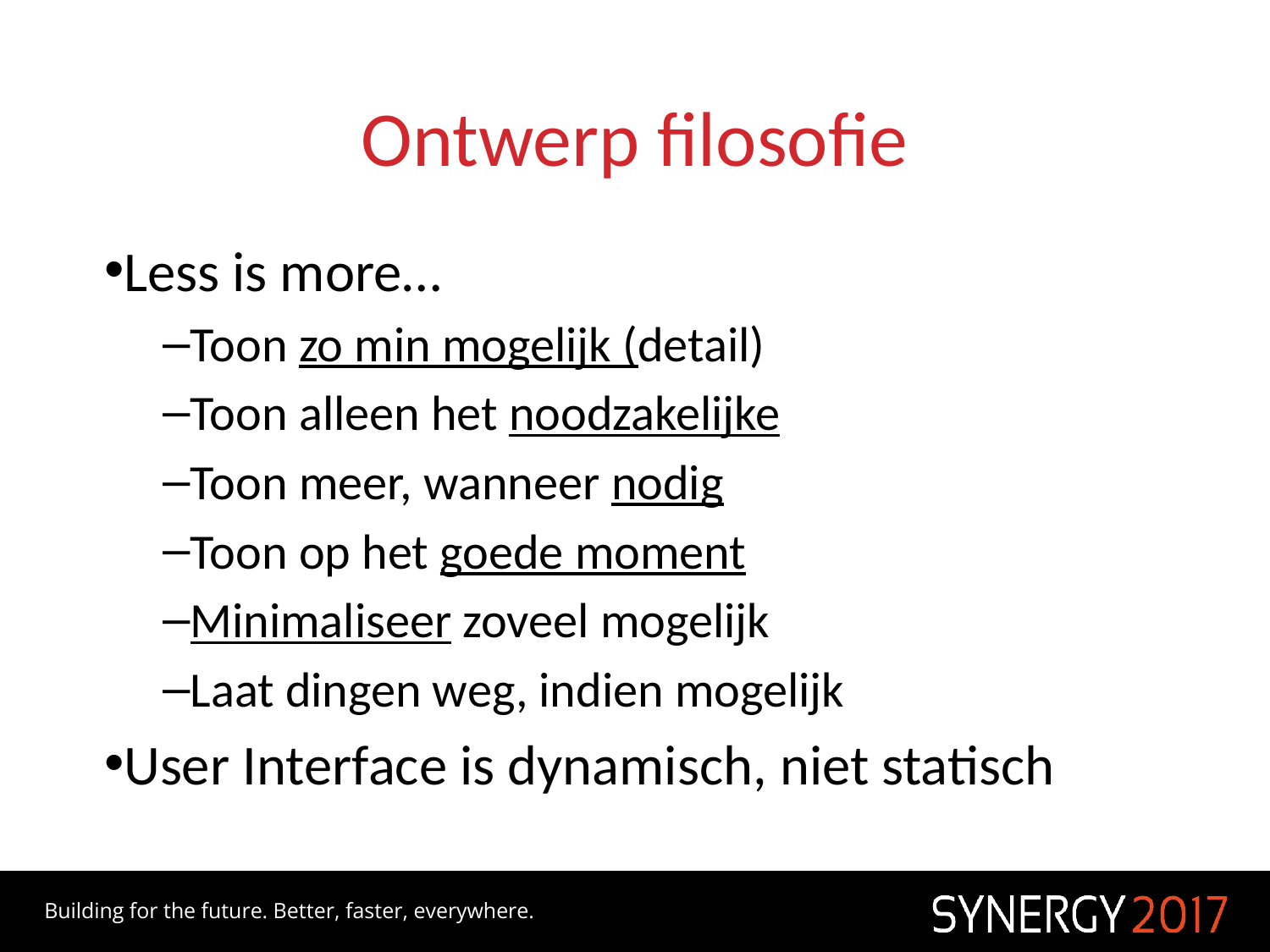

# Ontwerp filosofie
Less is more…
Toon zo min mogelijk (detail)
Toon alleen het noodzakelijke
Toon meer, wanneer nodig
Toon op het goede moment
Minimaliseer zoveel mogelijk
Laat dingen weg, indien mogelijk
User Interface is dynamisch, niet statisch